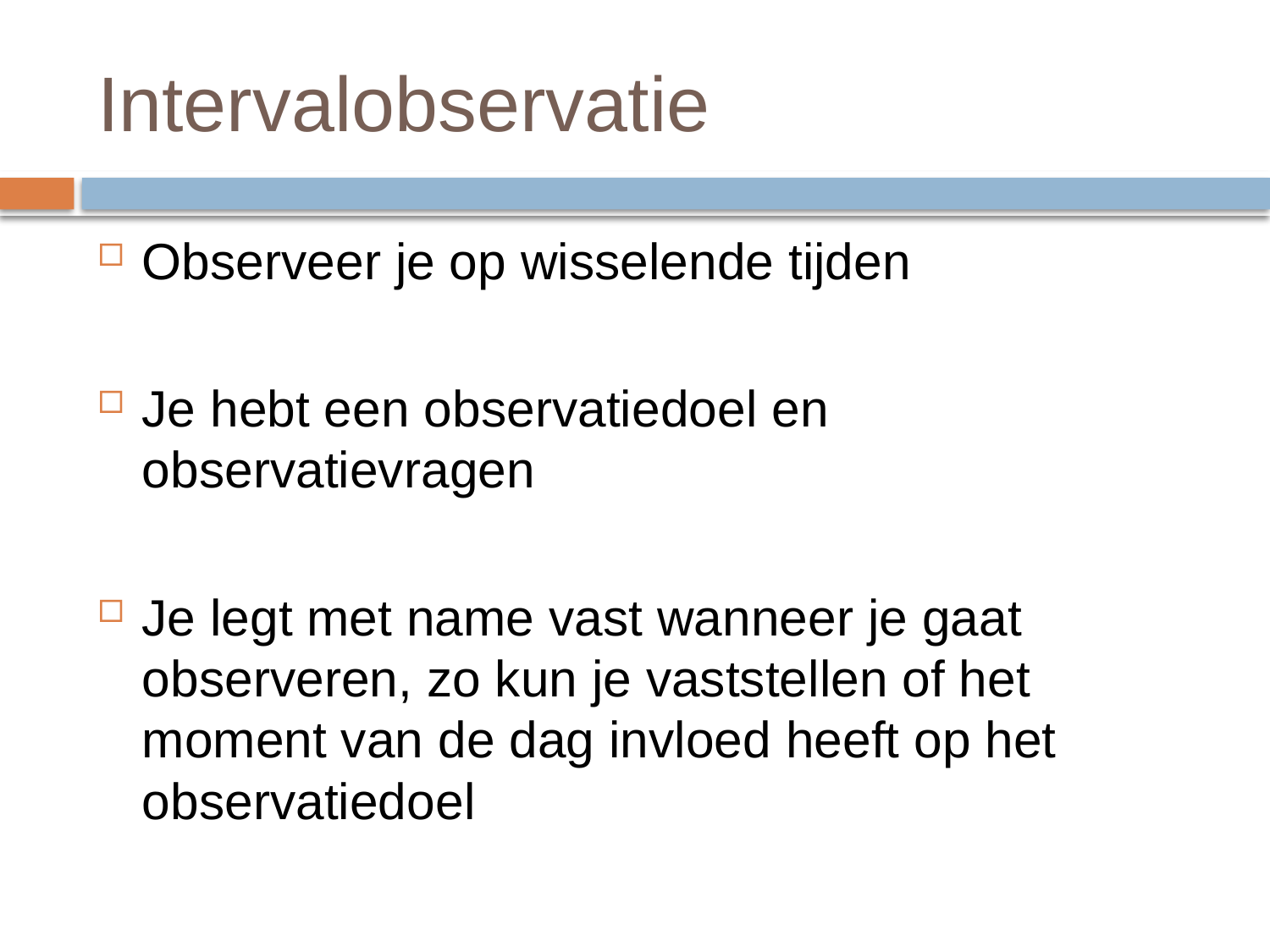

# Intervalobservatie
Observeer je op wisselende tijden

Je hebt een observatiedoel en observatievragen

Je legt met name vast wanneer je gaat observeren, zo kun je vaststellen of het moment van de dag invloed heeft op het observatiedoel